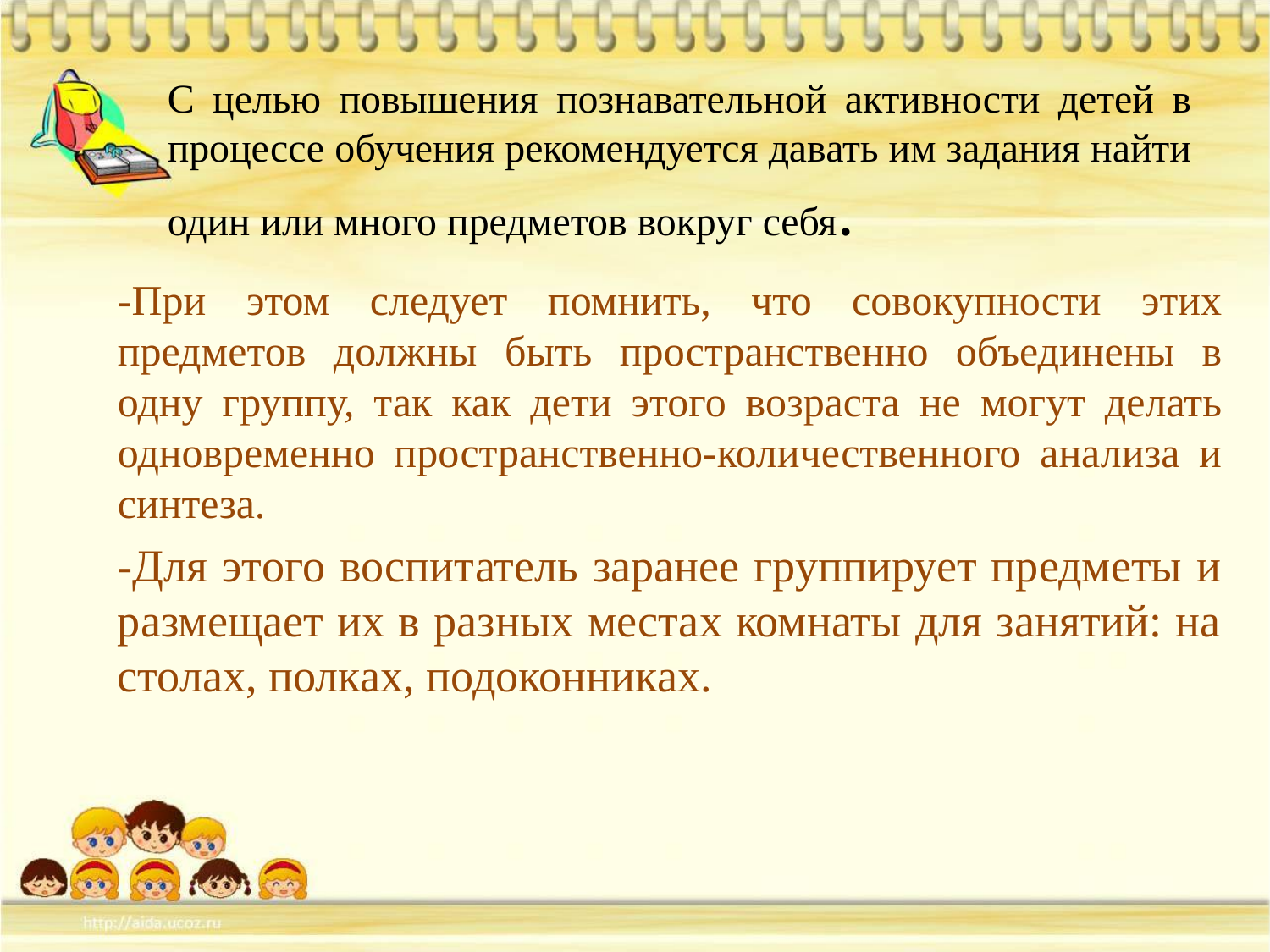

# С целью повышения познавательной активности детей в процессе обучения рекомендуется давать им задания найти один или много предметов вокруг себя.
-При этом следует помнить, что совокупности этих предметов должны быть пространственно объединены в одну группу, так как дети этого возраста не могут делать одновременно пространственно-количественного анализа и синтеза.
-Для этого воспитатель заранее группирует предметы и размещает их в разных местах комнаты для занятий: на столах, полках, подоконниках.